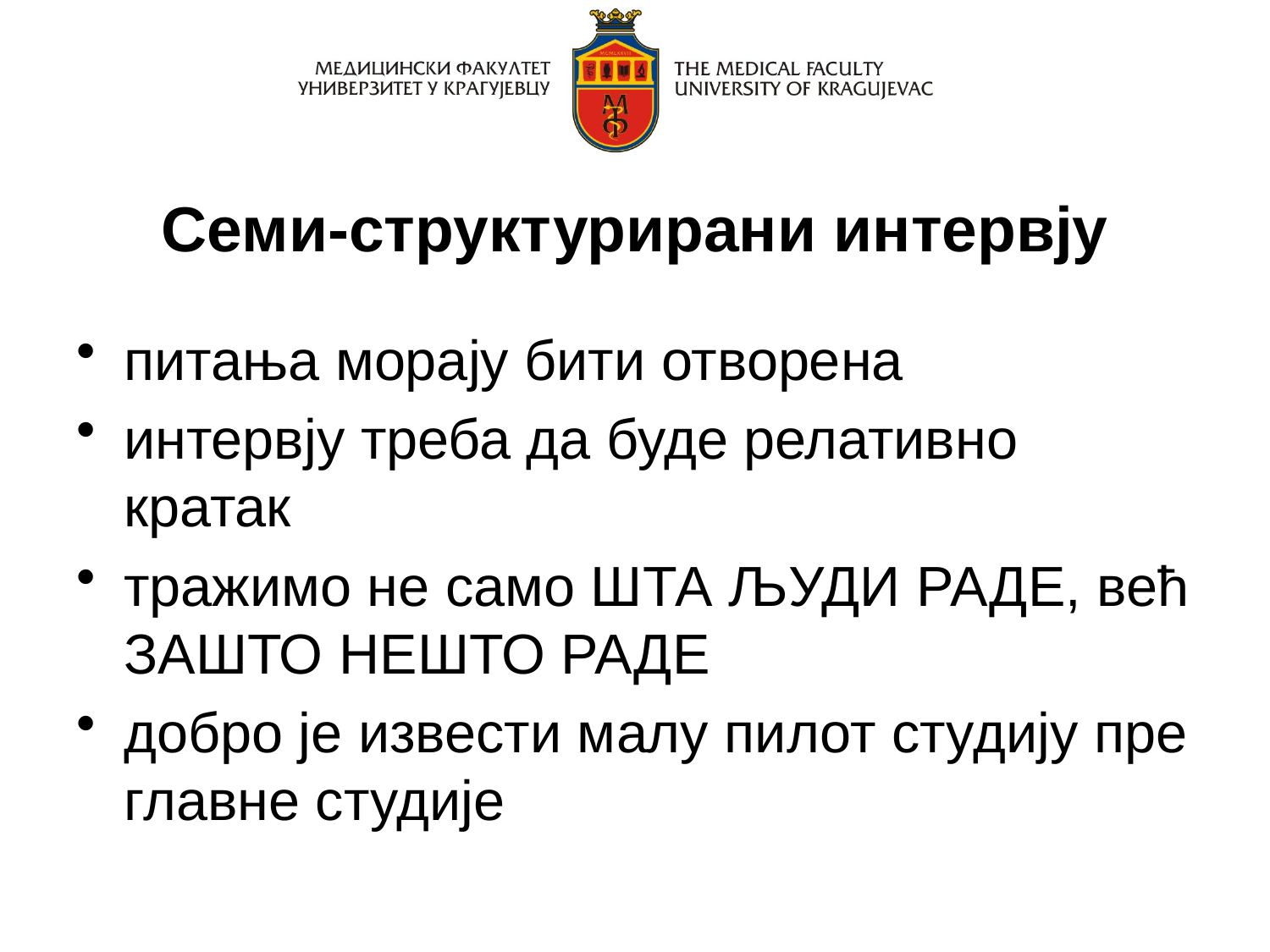

# Семи-структурирани интервју
питања морају бити отворена
интервју треба да буде релативно кратак
тражимо не само ШТА ЉУДИ РАДЕ, већ ЗАШТО НЕШТО РАДЕ
добро је извести малу пилот студију пре главне студије